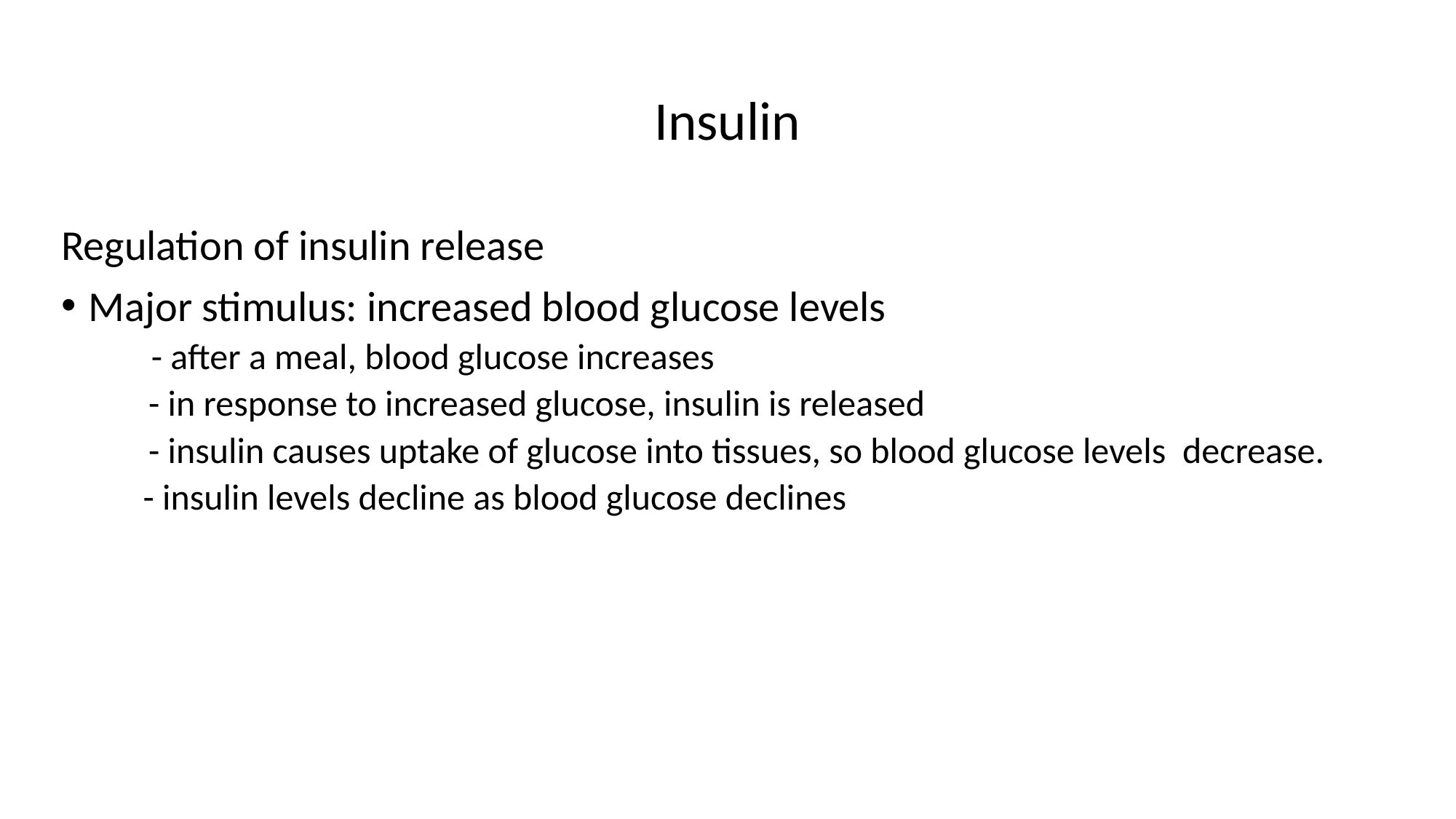

# Insulin
Regulation of insulin release
Major stimulus: increased blood glucose levels
	 - after a meal, blood glucose increases
    - in response to increased glucose, insulin is released
    - insulin causes uptake of glucose into tissues, so blood glucose levels  decrease.
	- insulin levels decline as blood glucose declines